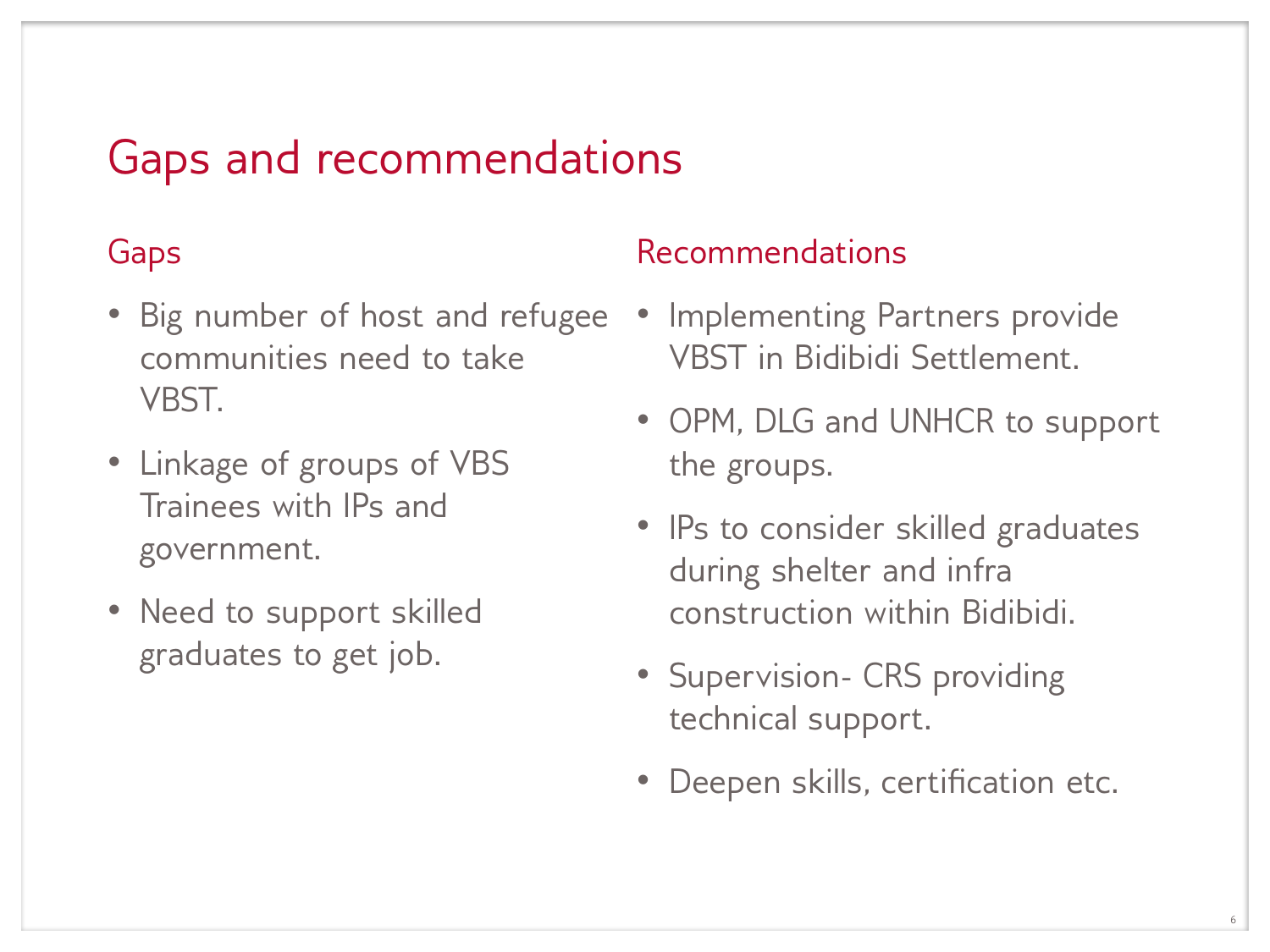

# Gaps and recommendations
Gaps
Big number of host and refugee communities need to take VBST.
Linkage of groups of VBS Trainees with IPs and government.
Need to support skilled graduates to get job.
Recommendations
Implementing Partners provide VBST in Bidibidi Settlement.
OPM, DLG and UNHCR to support the groups.
IPs to consider skilled graduates during shelter and infra construction within Bidibidi.
Supervision- CRS providing technical support.
Deepen skills, certification etc.

6